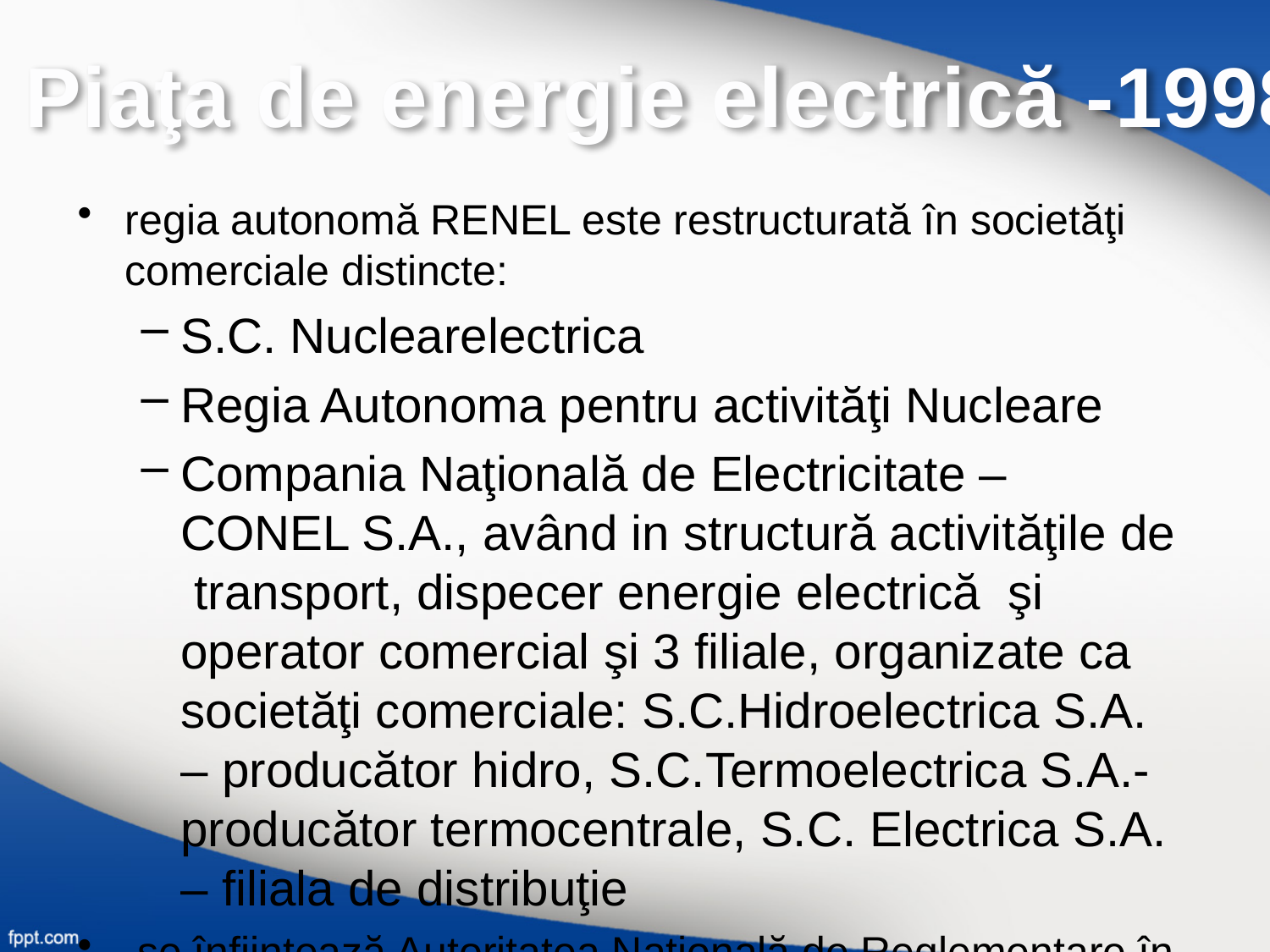

Piaţa de energie electrică -1998
regia autonomă RENEL este restructurată în societăţi comerciale distincte:
S.C. Nuclearelectrica
Regia Autonoma pentru activităţi Nucleare
Compania Naţională de Electricitate – CONEL S.A., având in structură activităţile de  transport, dispecer energie electrică  şi operator comercial şi 3 filiale, organizate ca societăţi comerciale: S.C.Hidroelectrica S.A. – producător hidro, S.C.Termoelectrica S.A.- producător termocentrale, S.C. Electrica S.A. – filiala de distribuţie
 se înfiinţează Autoritatea Naţională de Reglementare în domeniul Energiei – ANRE